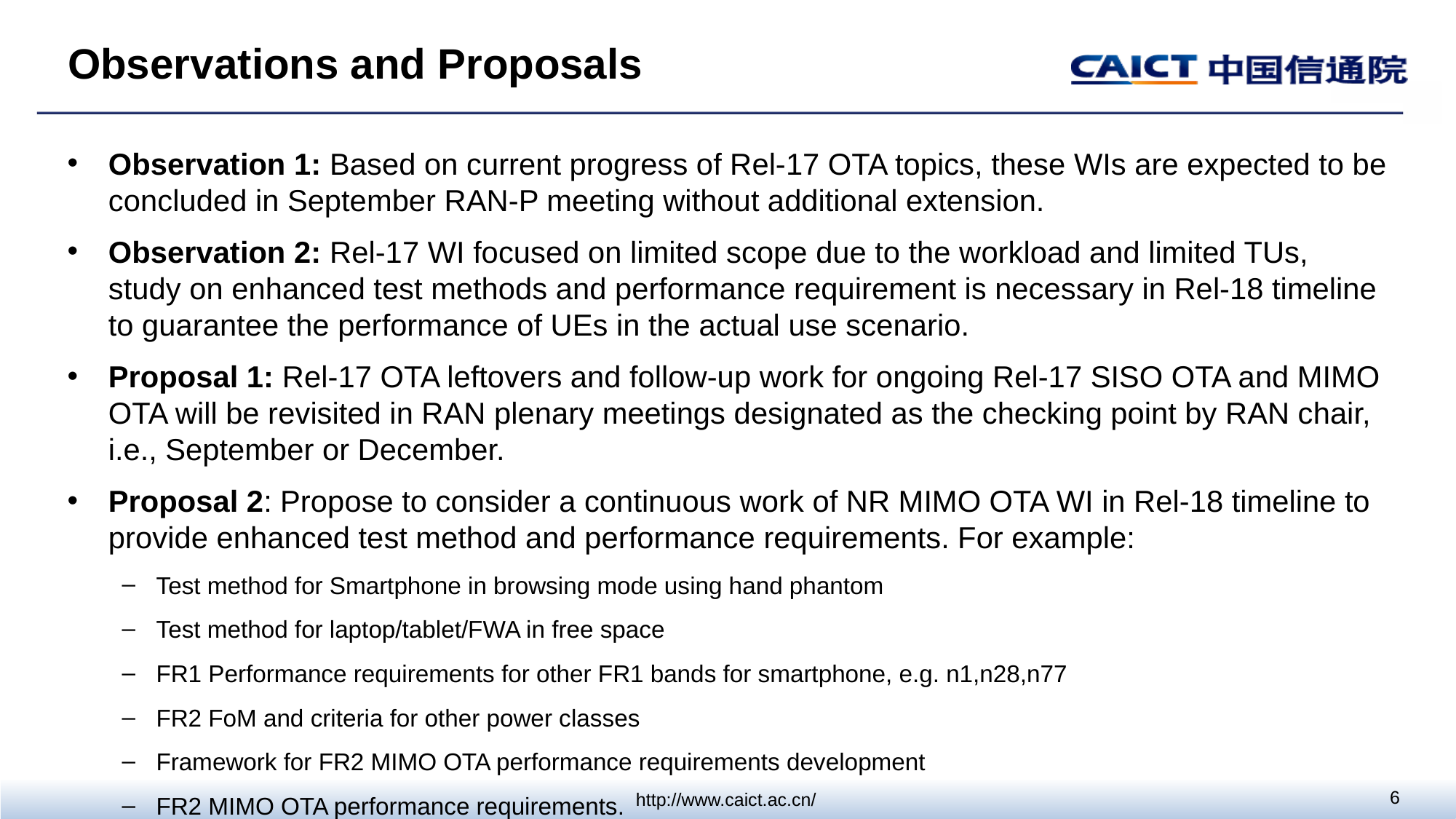

Observations and Proposals

Observation 1: Based on current progress of Rel-17 OTA topics, these WIs are expected to be concluded in September RAN-P meeting without additional extension.
Observation 2: Rel-17 WI focused on limited scope due to the workload and limited TUs, study on enhanced test methods and performance requirement is necessary in Rel-18 timeline to guarantee the performance of UEs in the actual use scenario.
Proposal 1: Rel-17 OTA leftovers and follow-up work for ongoing Rel-17 SISO OTA and MIMO OTA will be revisited in RAN plenary meetings designated as the checking point by RAN chair, i.e., September or December.
Proposal 2: Propose to consider a continuous work of NR MIMO OTA WI in Rel-18 timeline to provide enhanced test method and performance requirements. For example:
Test method for Smartphone in browsing mode using hand phantom
Test method for laptop/tablet/FWA in free space
FR1 Performance requirements for other FR1 bands for smartphone, e.g. n1,n28,n77
FR2 FoM and criteria for other power classes
Framework for FR2 MIMO OTA performance requirements development
FR2 MIMO OTA performance requirements.